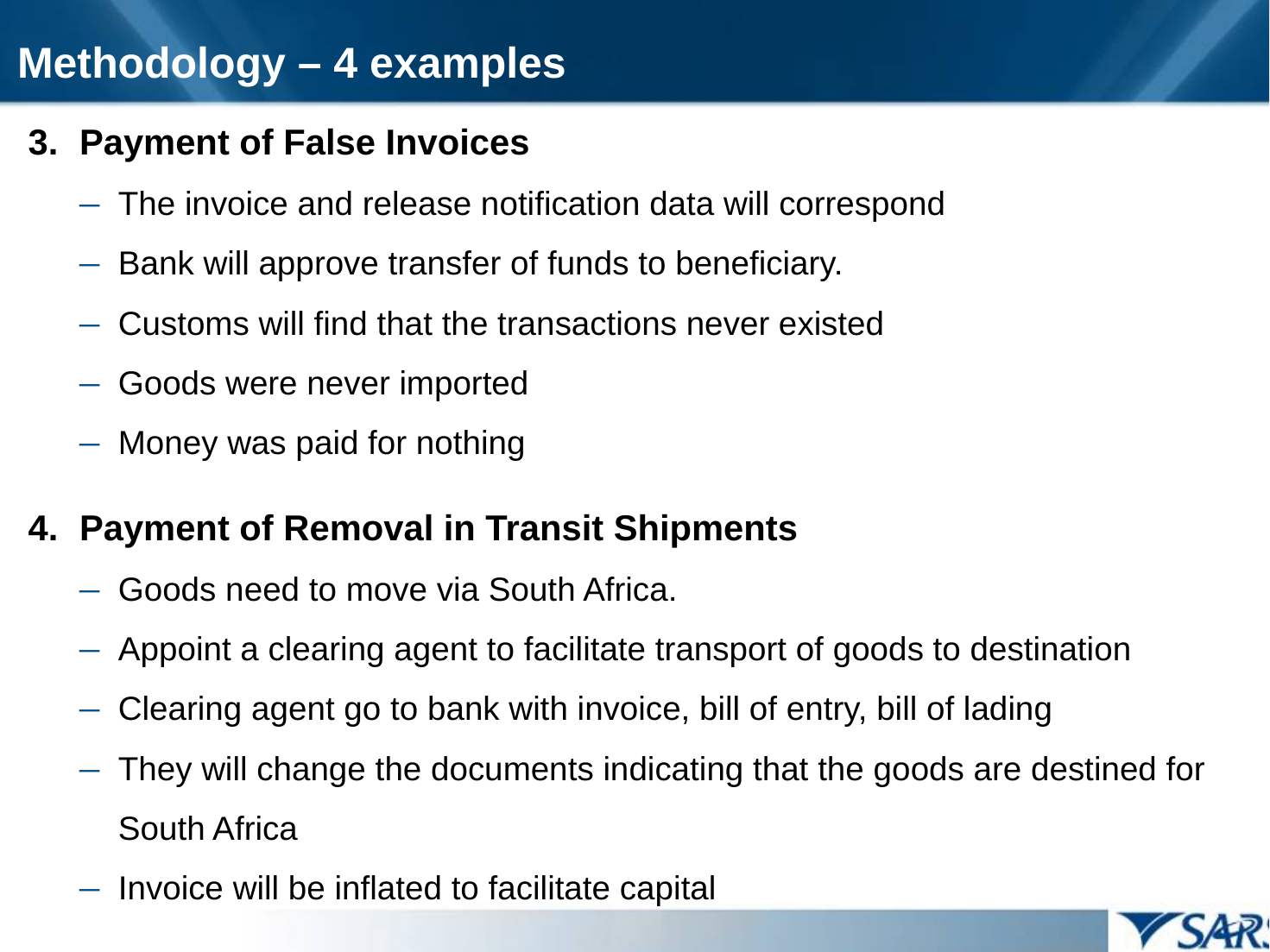

# Methodology – 4 examples
3.	Payment of False Invoices
The invoice and release notification data will correspond
Bank will approve transfer of funds to beneficiary.
Customs will find that the transactions never existed
Goods were never imported
Money was paid for nothing

4.	Payment of Removal in Transit Shipments
Goods need to move via South Africa.
Appoint a clearing agent to facilitate transport of goods to destination
Clearing agent go to bank with invoice, bill of entry, bill of lading
They will change the documents indicating that the goods are destined for South Africa
Invoice will be inflated to facilitate capital